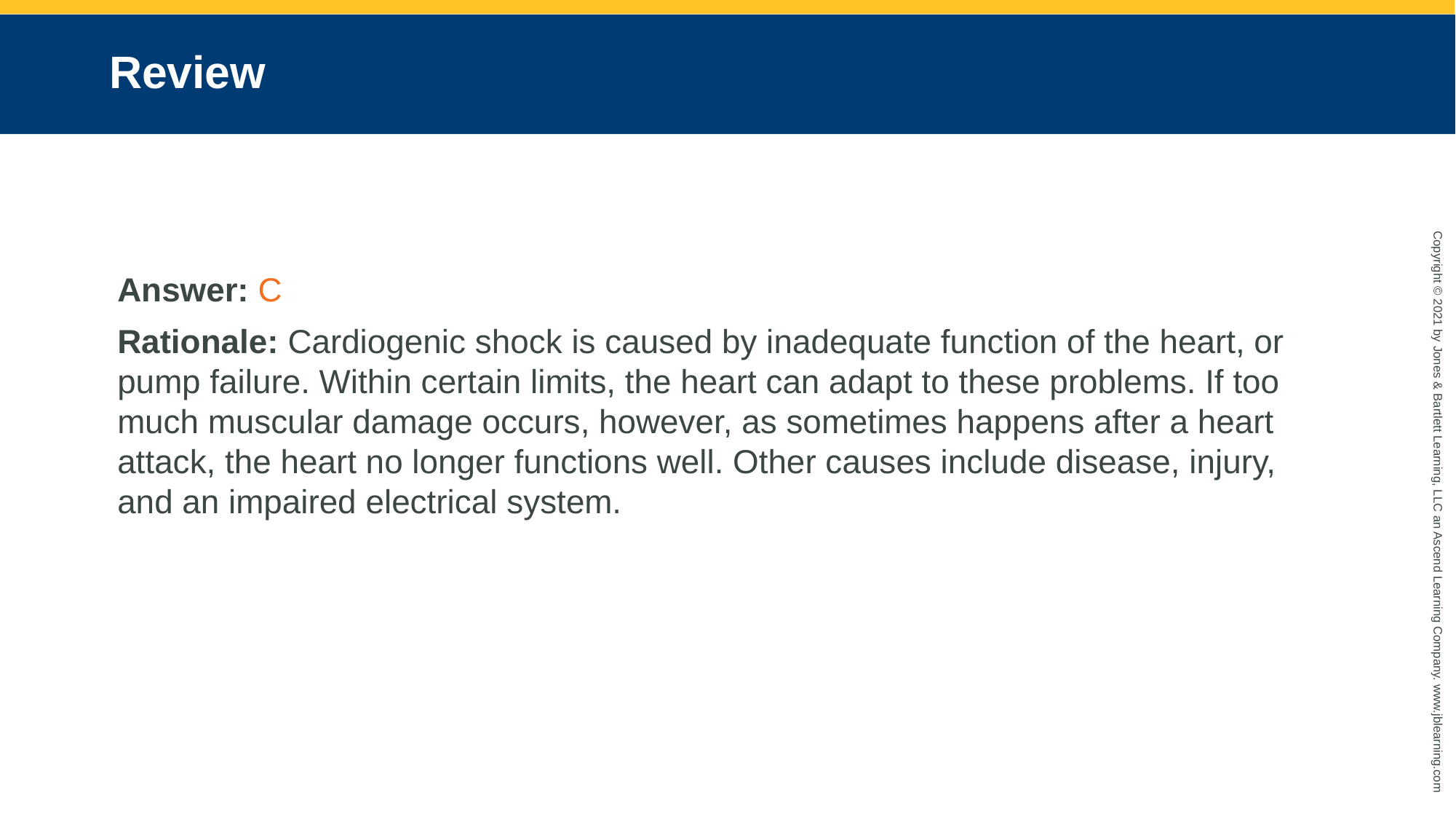

# Review
Answer: C
Rationale: Cardiogenic shock is caused by inadequate function of the heart, or pump failure. Within certain limits, the heart can adapt to these problems. If too much muscular damage occurs, however, as sometimes happens after a heart attack, the heart no longer functions well. Other causes include disease, injury, and an impaired electrical system.